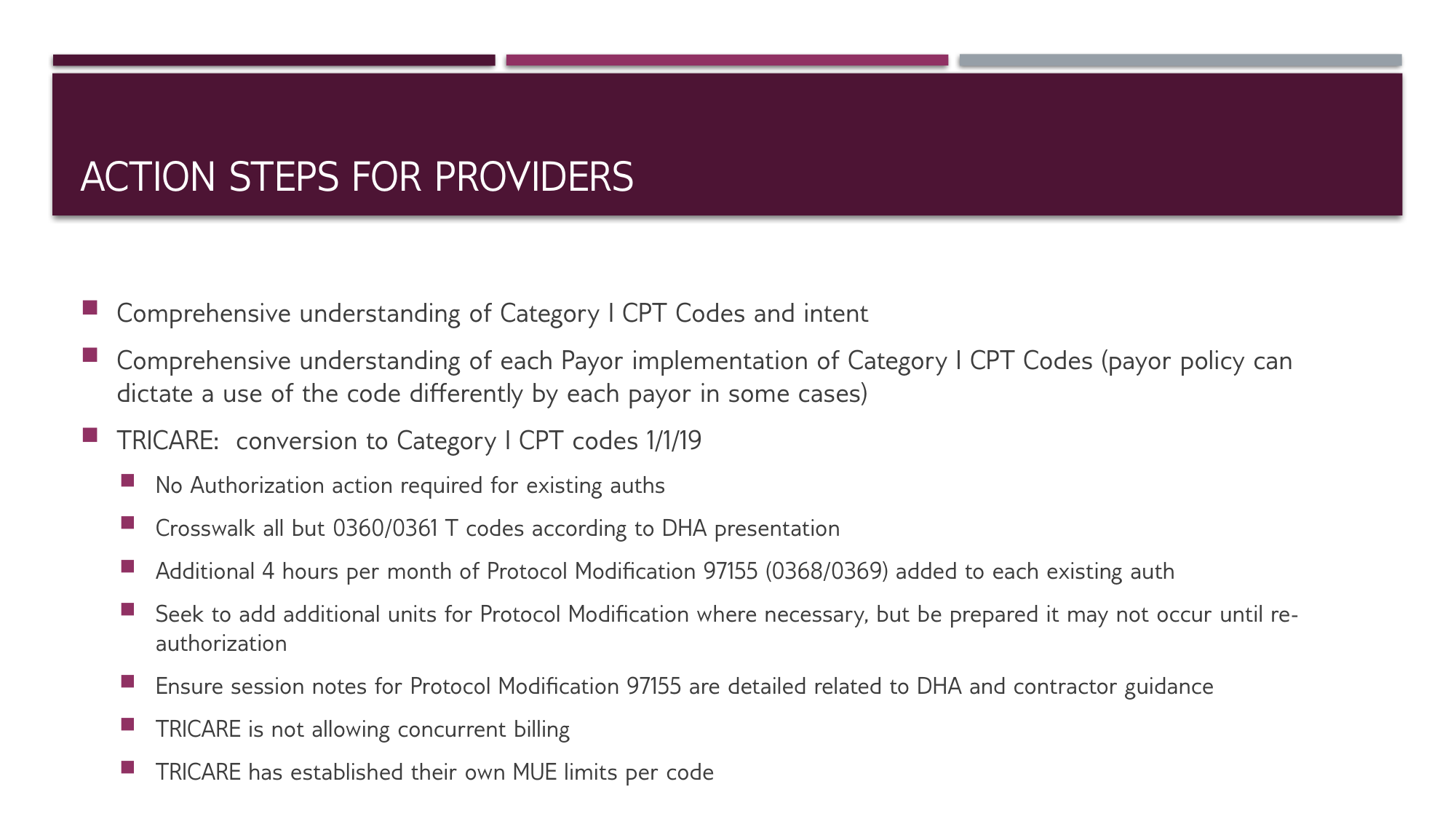

# Action steps for providers
Comprehensive understanding of Category I CPT Codes and intent
Comprehensive understanding of each Payor implementation of Category I CPT Codes (payor policy can dictate a use of the code differently by each payor in some cases)
TRICARE:  conversion to Category I CPT codes 1/1/19
No Authorization action required for existing auths
Crosswalk all but 0360/0361 T codes according to DHA presentation
Additional 4 hours per month of Protocol Modification 97155 (0368/0369) added to each existing auth
Seek to add additional units for Protocol Modification where necessary, but be prepared it may not occur until re-authorization
Ensure session notes for Protocol Modification 97155 are detailed related to DHA and contractor guidance
TRICARE is not allowing concurrent billing
TRICARE has established their own MUE limits per code